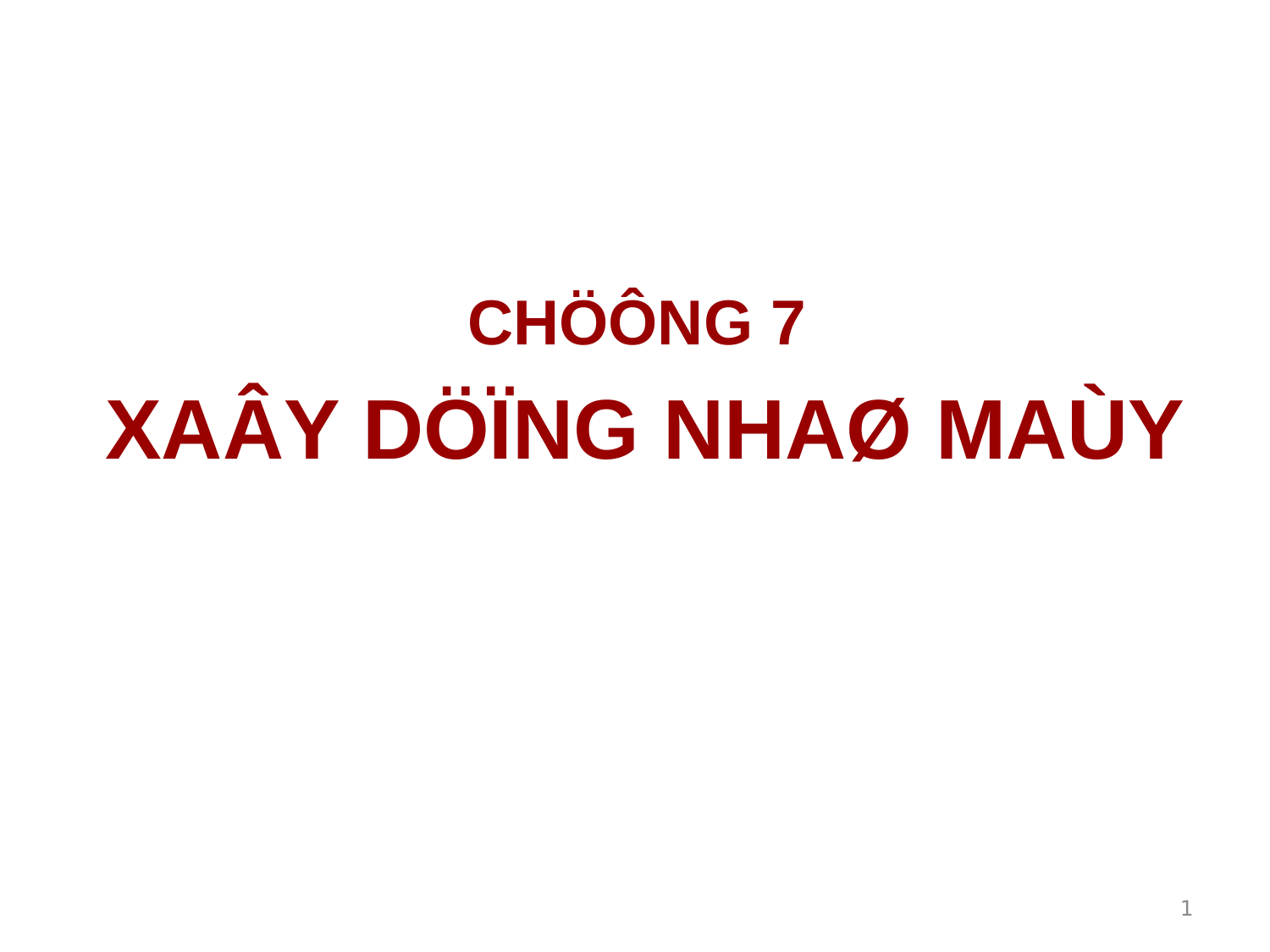

CHÖÔNG 7
XAÂY DÖÏNG NHAØ MAÙY
1